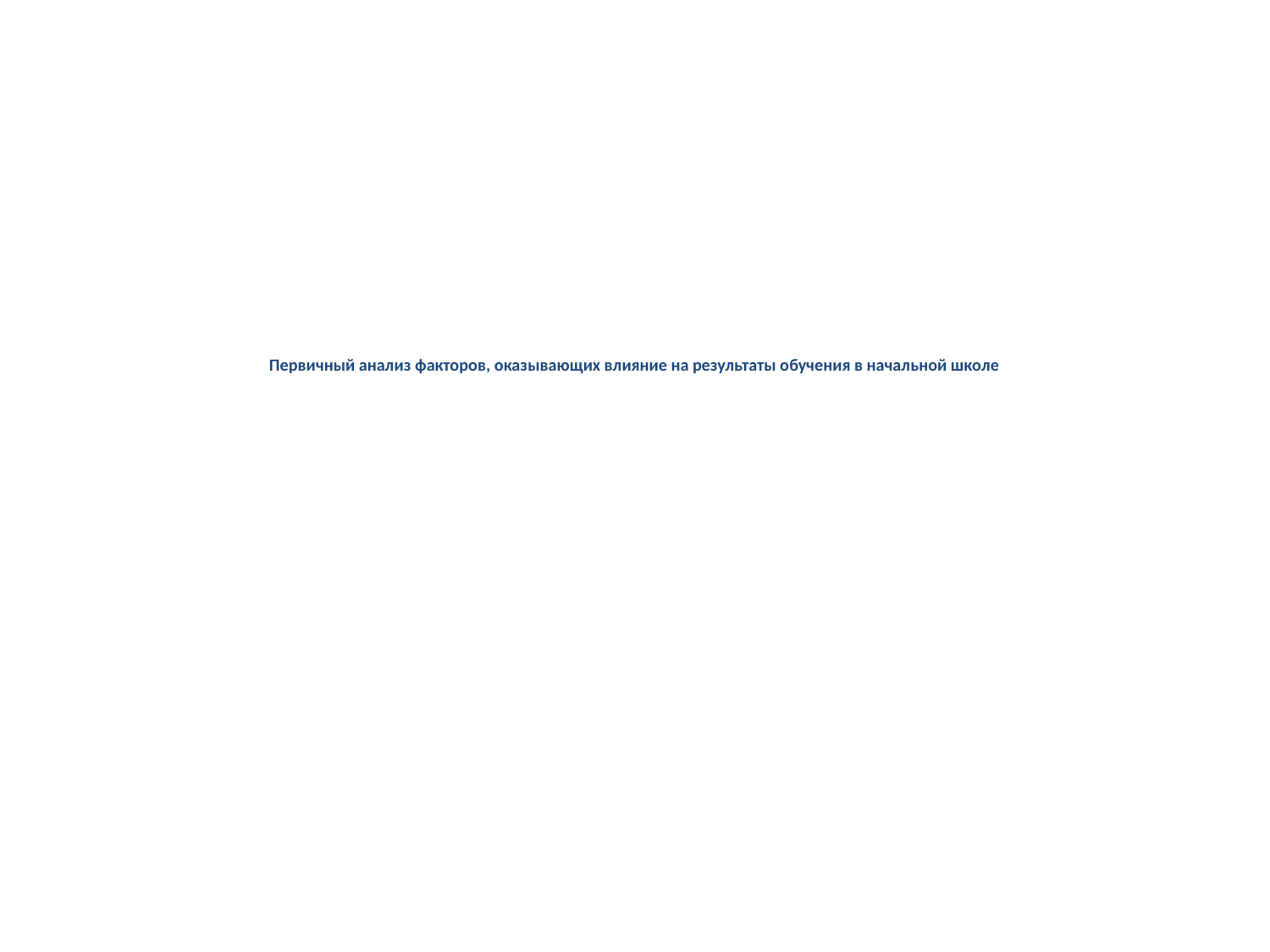

# Первичный анализ факторов, оказывающих влияние на результаты обучения в начальной школе